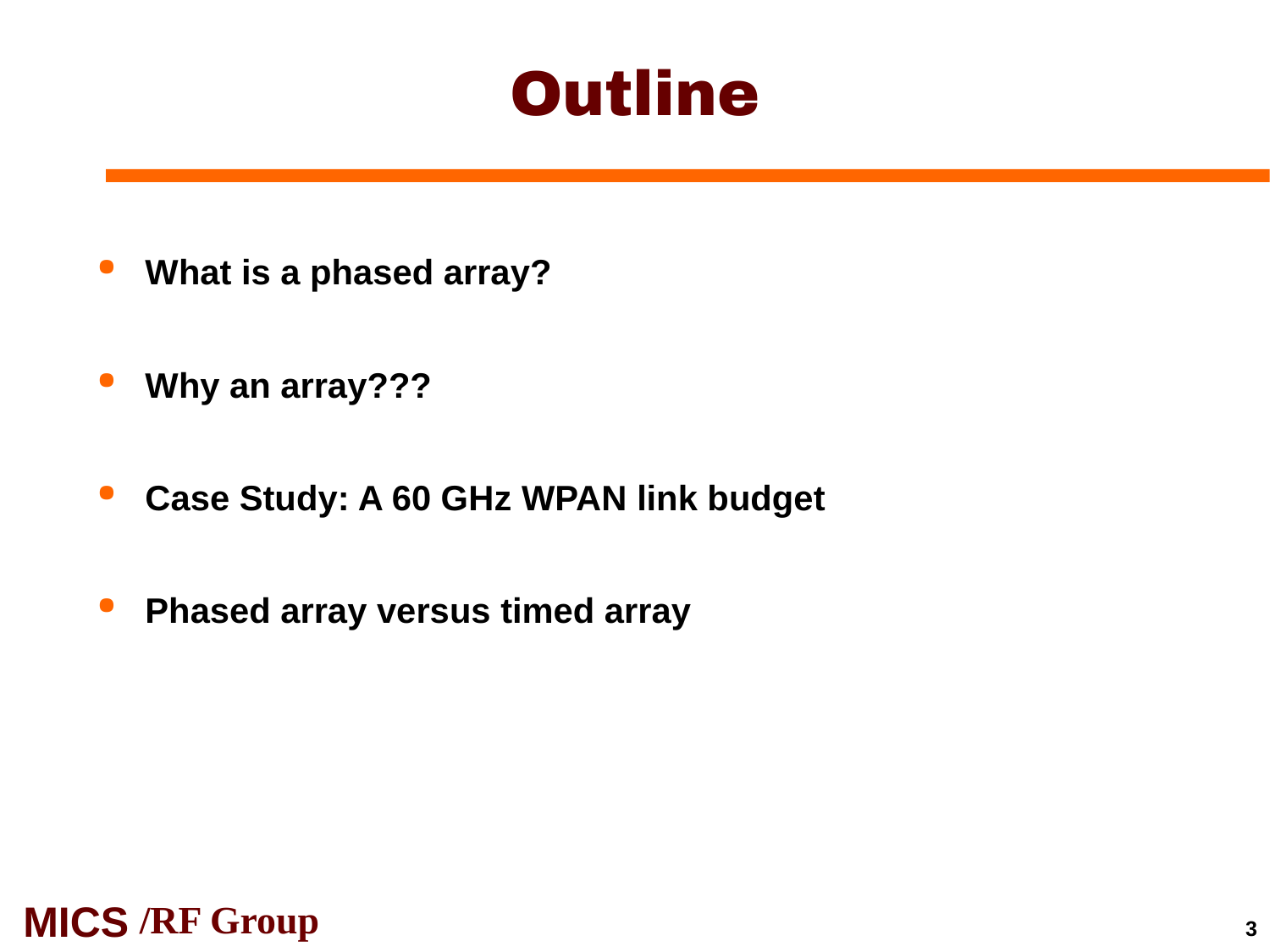

# Outline
What is a phased array?
Why an array???
Case Study: A 60 GHz WPAN link budget
Phased array versus timed array
/RF Group
3